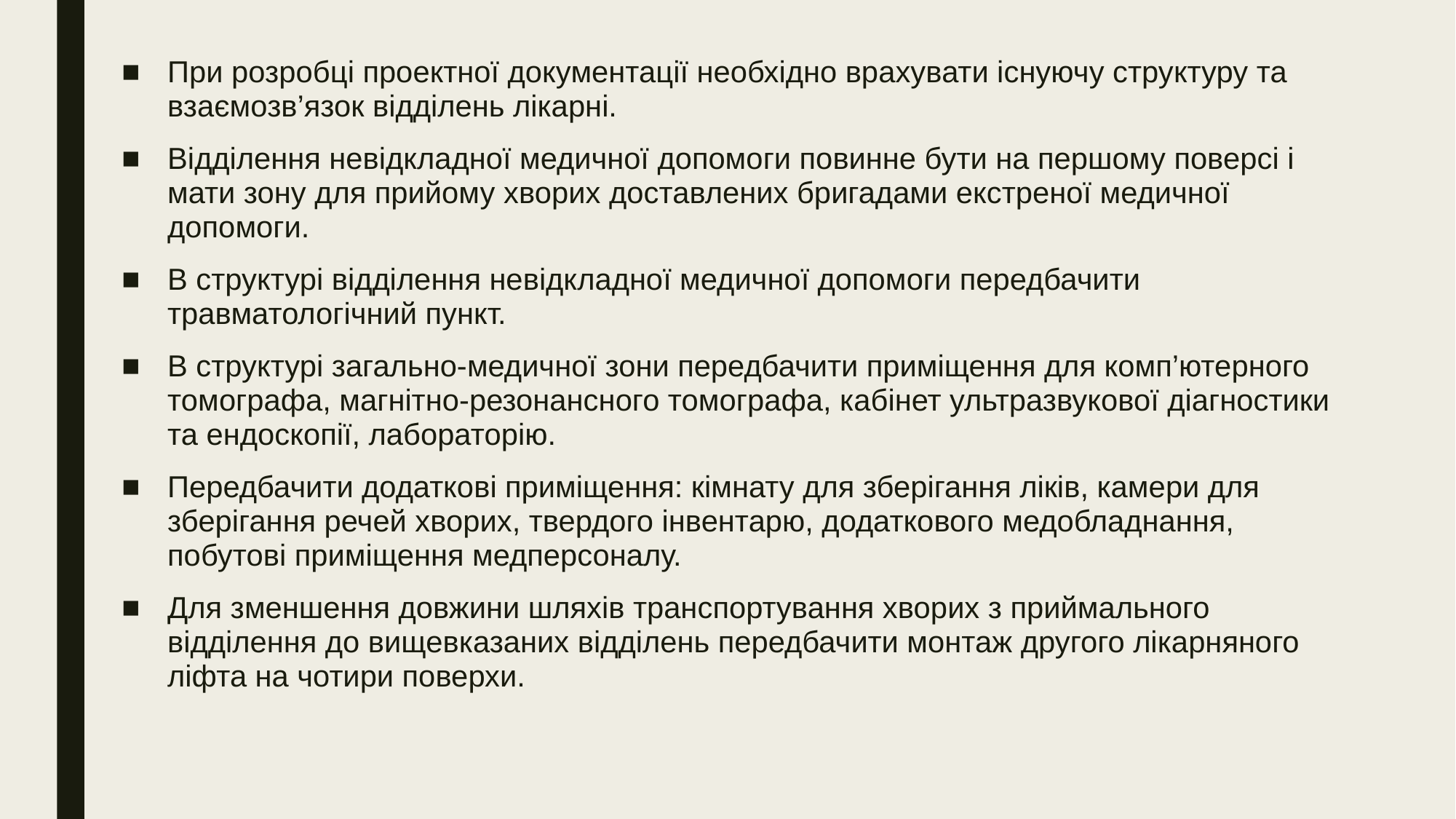

При розробці проектної документації необхідно врахувати існуючу структуру та взаємозв’язок відділень лікарні.
Відділення невідкладної медичної допомоги повинне бути на першому поверсі і мати зону для прийому хворих доставлених бригадами екстреної медичної допомоги.
В структурі відділення невідкладної медичної допомоги передбачити травматологічний пункт.
В структурі загально-медичної зони передбачити приміщення для комп’ютерного томографа, магнітно-резонансного томографа, кабінет ультразвукової діагностики та ендоскопії, лабораторію.
Передбачити додаткові приміщення: кімнату для зберігання ліків, камери для зберігання речей хворих, твердого інвентарю, додаткового медобладнання, побутові приміщення медперсоналу.
Для зменшення довжини шляхів транспортування хворих з приймального відділення до вищевказаних відділень передбачити монтаж другого лікарняного ліфта на чотири поверхи.